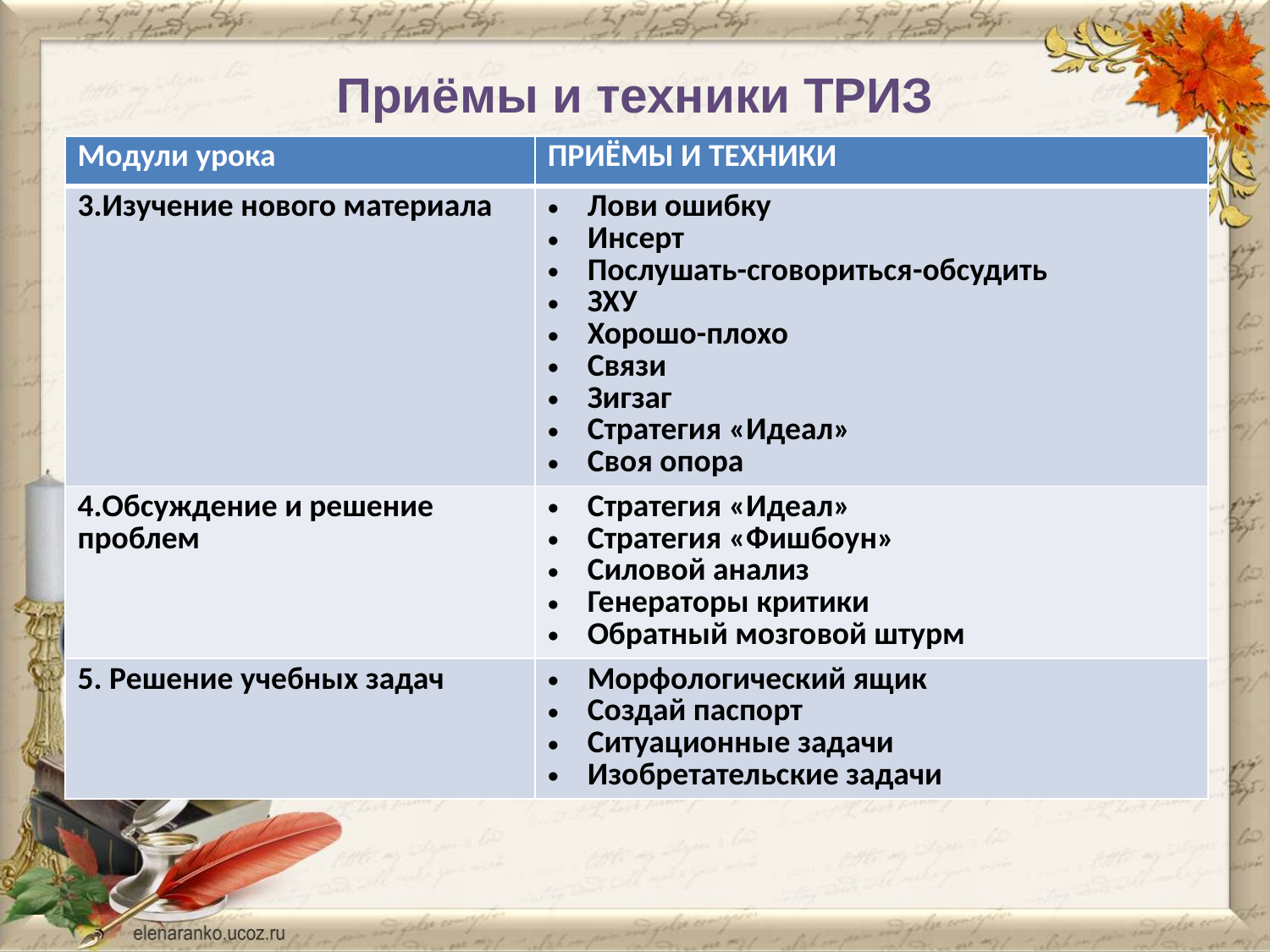

Приёмы и техники ТРИЗ
| Модули урока | ПРИЁМЫ И ТЕХНИКИ |
| --- | --- |
| 3.Изучение нового материала | Лови ошибку Инсерт Послушать-сговориться-обсудить ЗХУ Хорошо-плохо Связи Зигзаг Стратегия «Идеал» Своя опора |
| 4.Обсуждение и решение проблем | Стратегия «Идеал» Стратегия «Фишбоун» Силовой анализ Генераторы критики Обратный мозговой штурм |
| 5. Решение учебных задач | Морфологический ящик Создай паспорт Ситуационные задачи Изобретательские задачи |